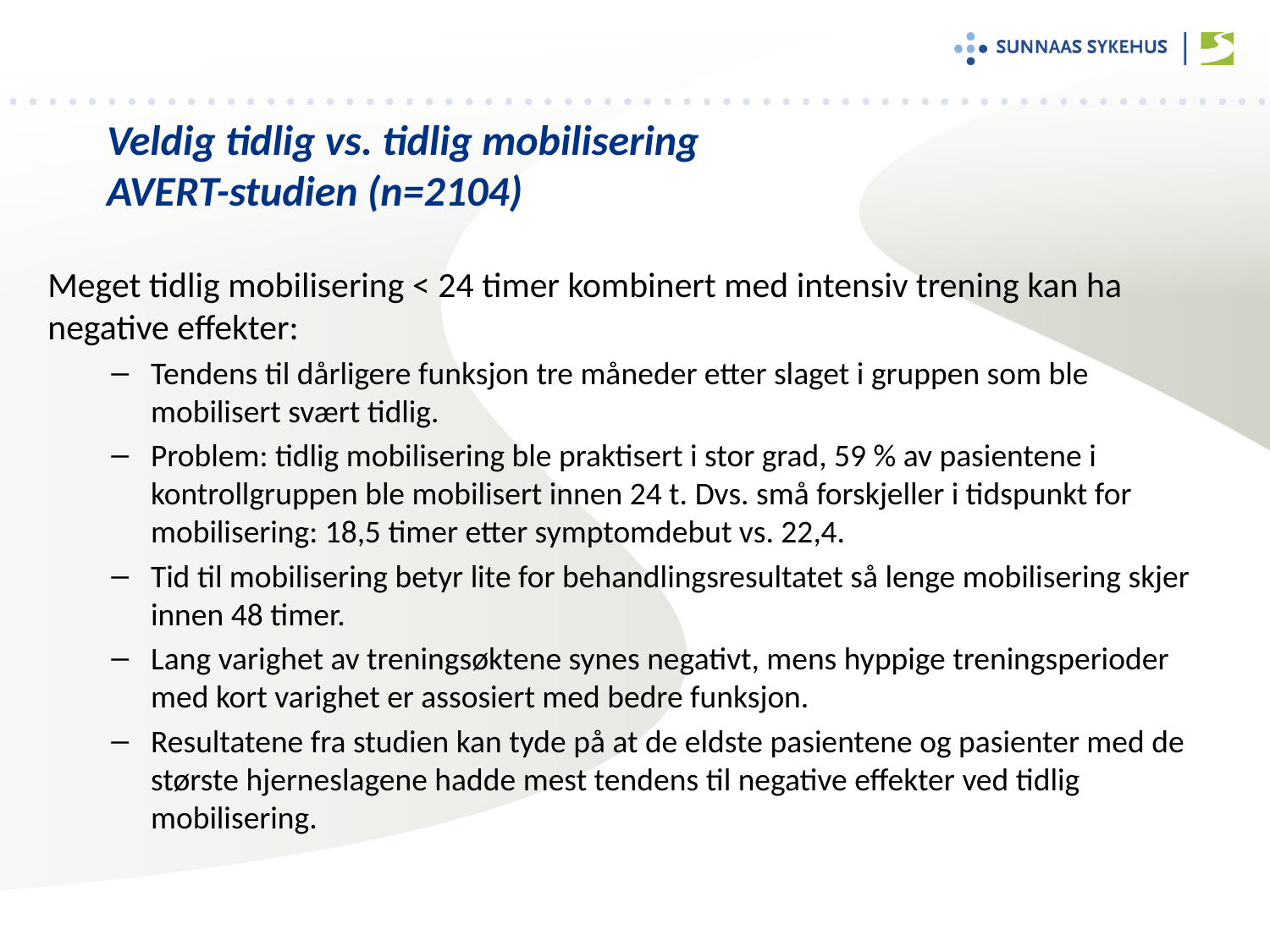

# Veldig tidlig vs. tidlig mobilisering AVERT-studien (n=2104)

Meget tidlig mobilisering < 24 timer kombinert med intensiv trening kan ha negative effekter:
Tendens til dårligere funksjon tre måneder etter slaget i gruppen som ble mobilisert svært tidlig.
Problem: tidlig mobilisering ble praktisert i stor grad, 59 % av pasientene i kontrollgruppen ble mobilisert innen 24 t. Dvs. små forskjeller i tidspunkt for mobilisering: 18,5 timer etter symptomdebut vs. 22,4.
Tid til mobilisering betyr lite for behandlingsresultatet så lenge mobilisering skjer innen 48 timer.
Lang varighet av treningsøktene synes negativt, mens hyppige treningsperioder med kort varighet er assosiert med bedre funksjon.
Resultatene fra studien kan tyde på at de eldste pasientene og pasienter med de største hjerneslagene hadde mest tendens til negative effekter ved tidlig mobilisering.